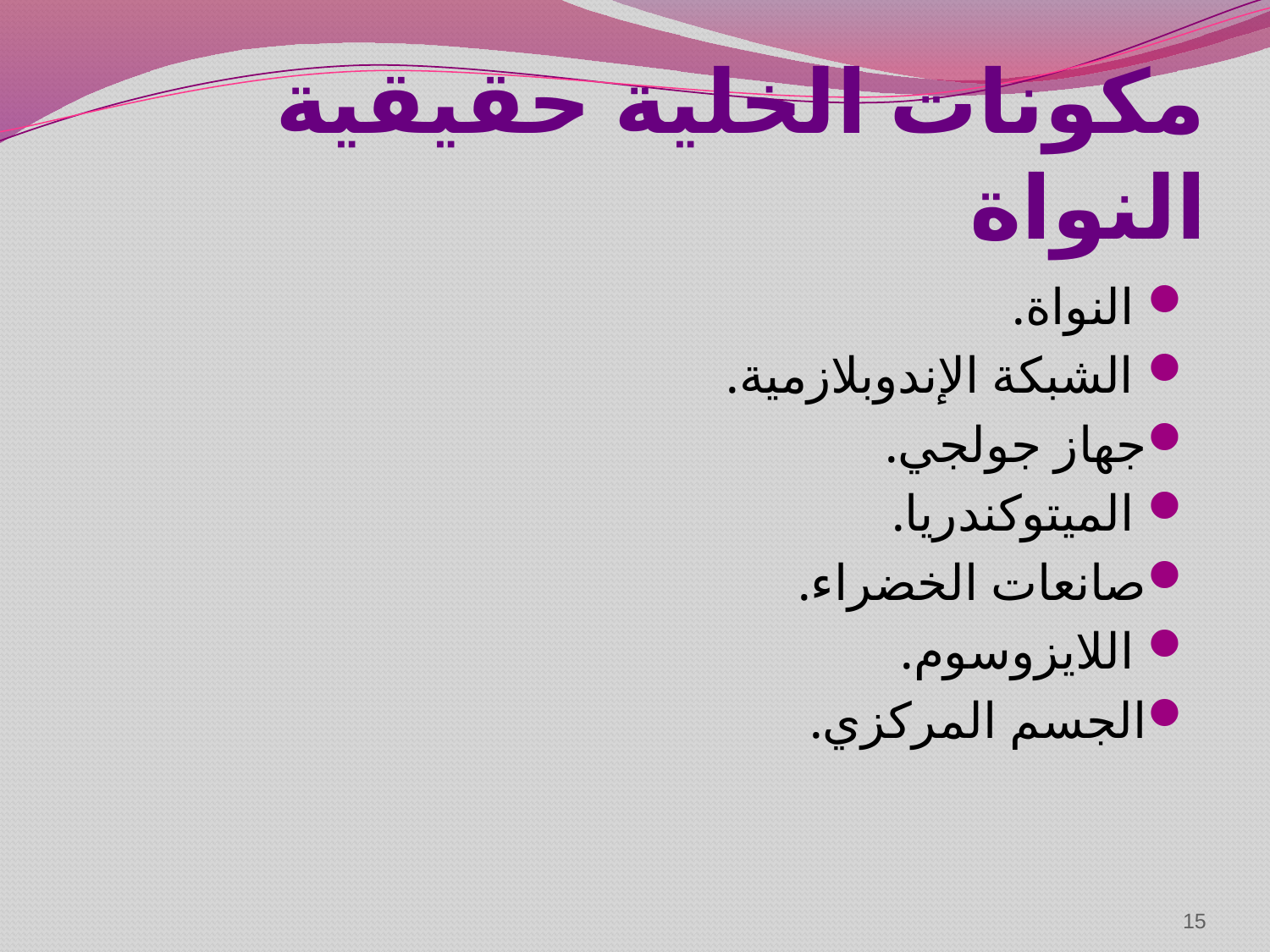

# مكونات الخلية حقيقية النواة
 النواة.
 الشبكة الإندوبلازمية.
جهاز جولجي.
 الميتوكندريا.
صانعات الخضراء.
 اللايزوسوم.
الجسم المركزي.
15